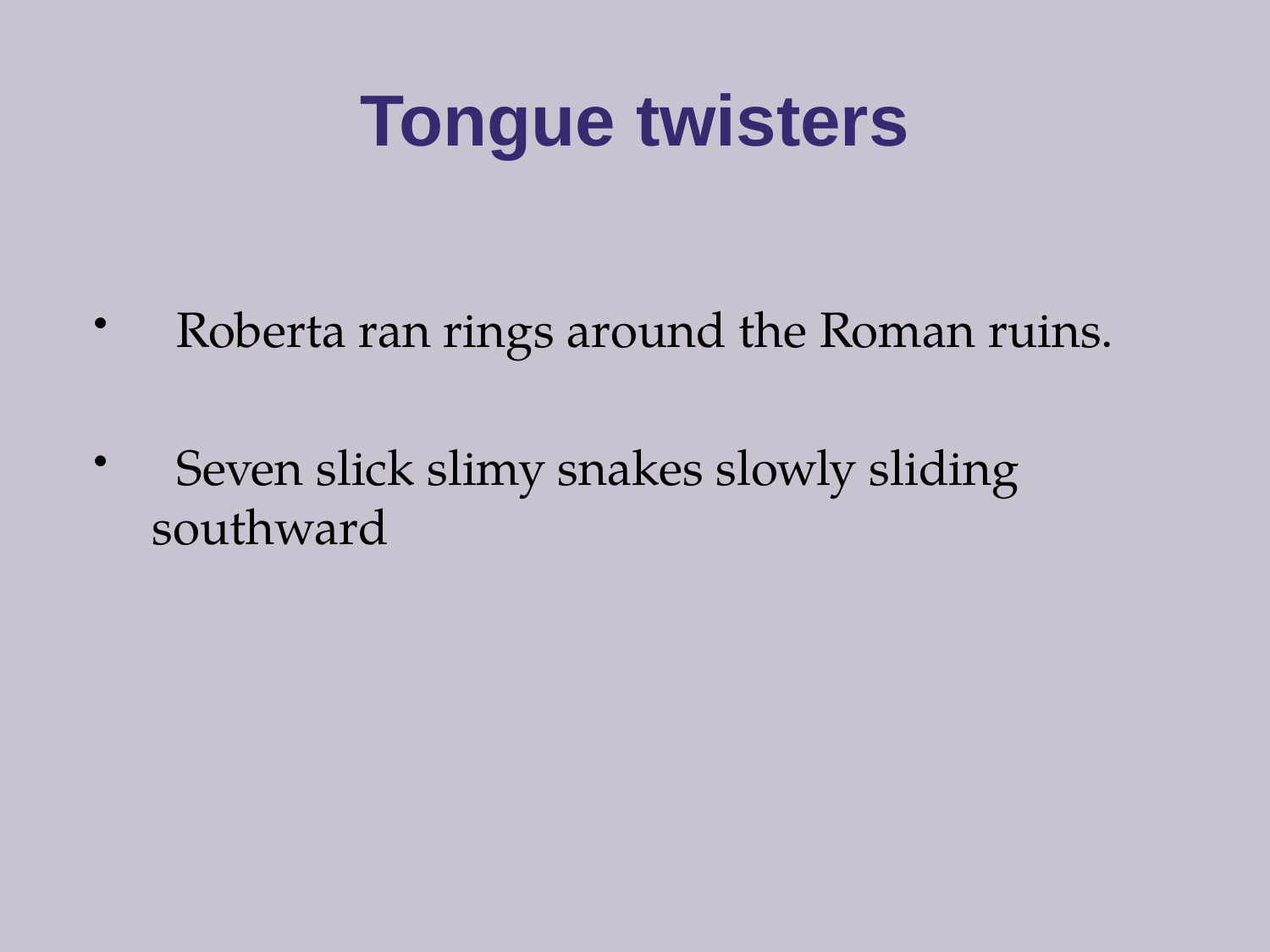

# Tongue twisters

  Roberta ran rings around the Roman ruins.

  Seven slick slimy snakes slowly sliding southward